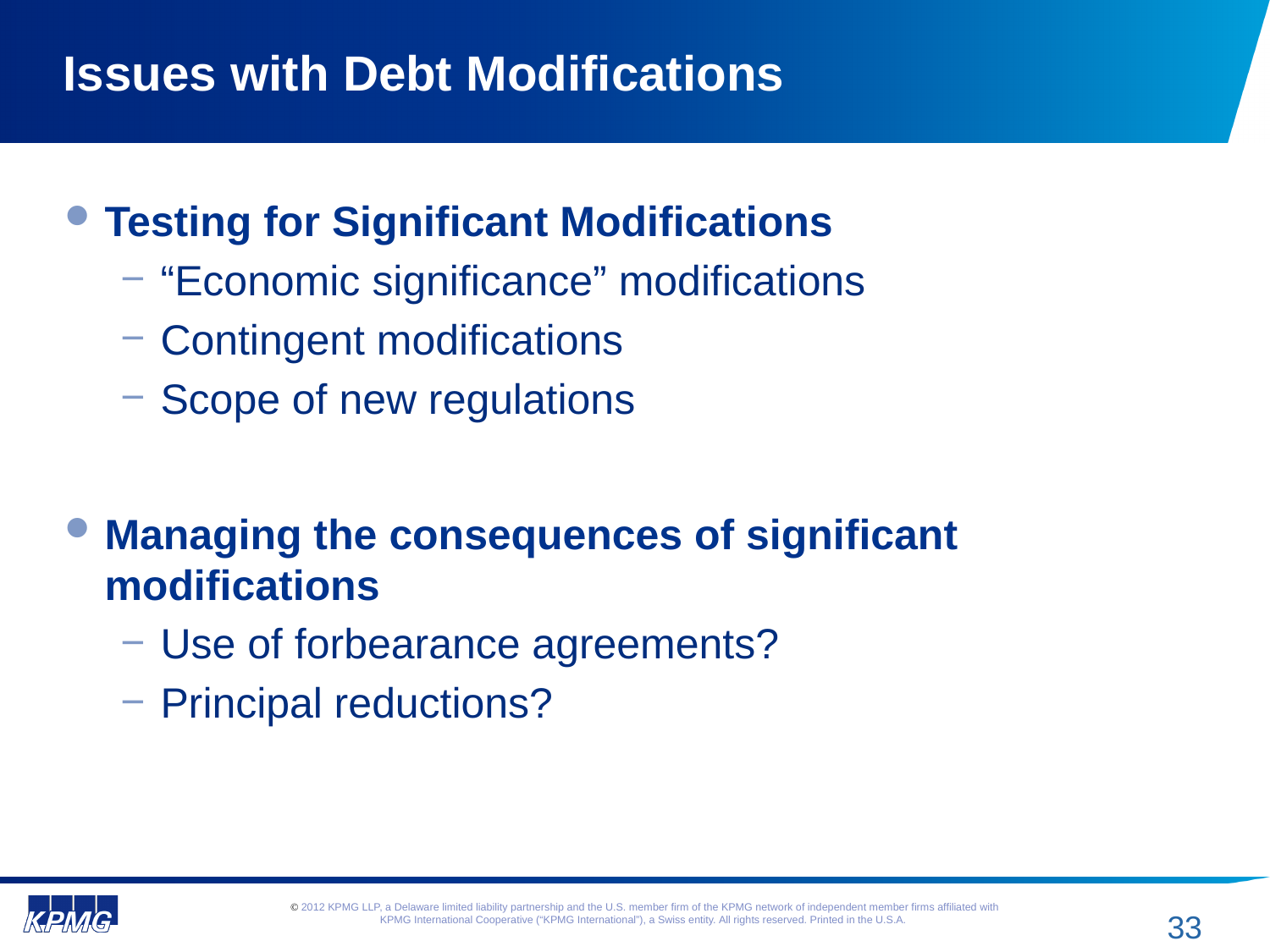

# Issues with Debt Modifications
Testing for Significant Modifications
“Economic significance” modifications
Contingent modifications
Scope of new regulations

Managing the consequences of significant modifications
Use of forbearance agreements?
Principal reductions?
33